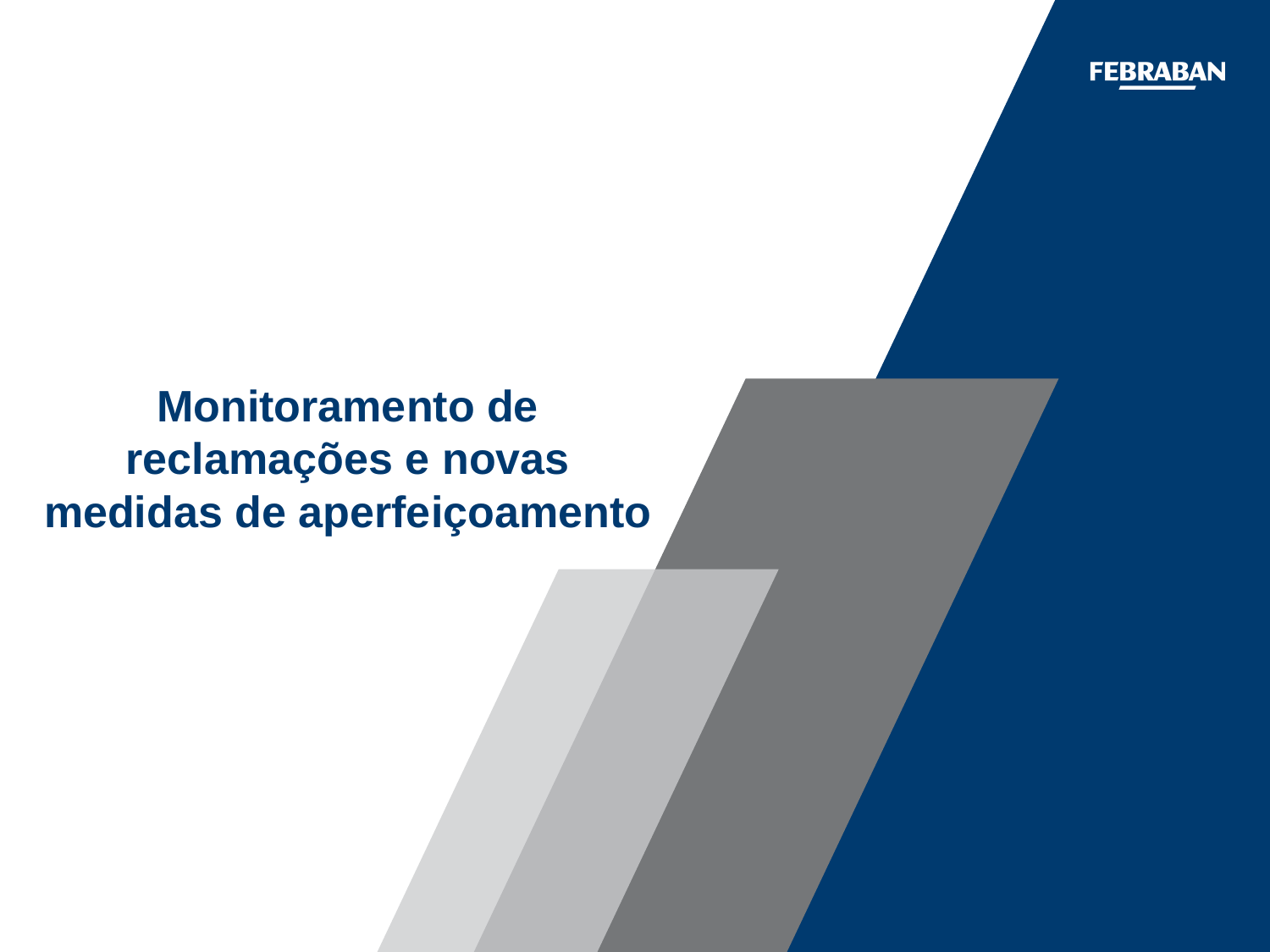

Monitoramento de reclamações e novas medidas de aperfeiçoamento